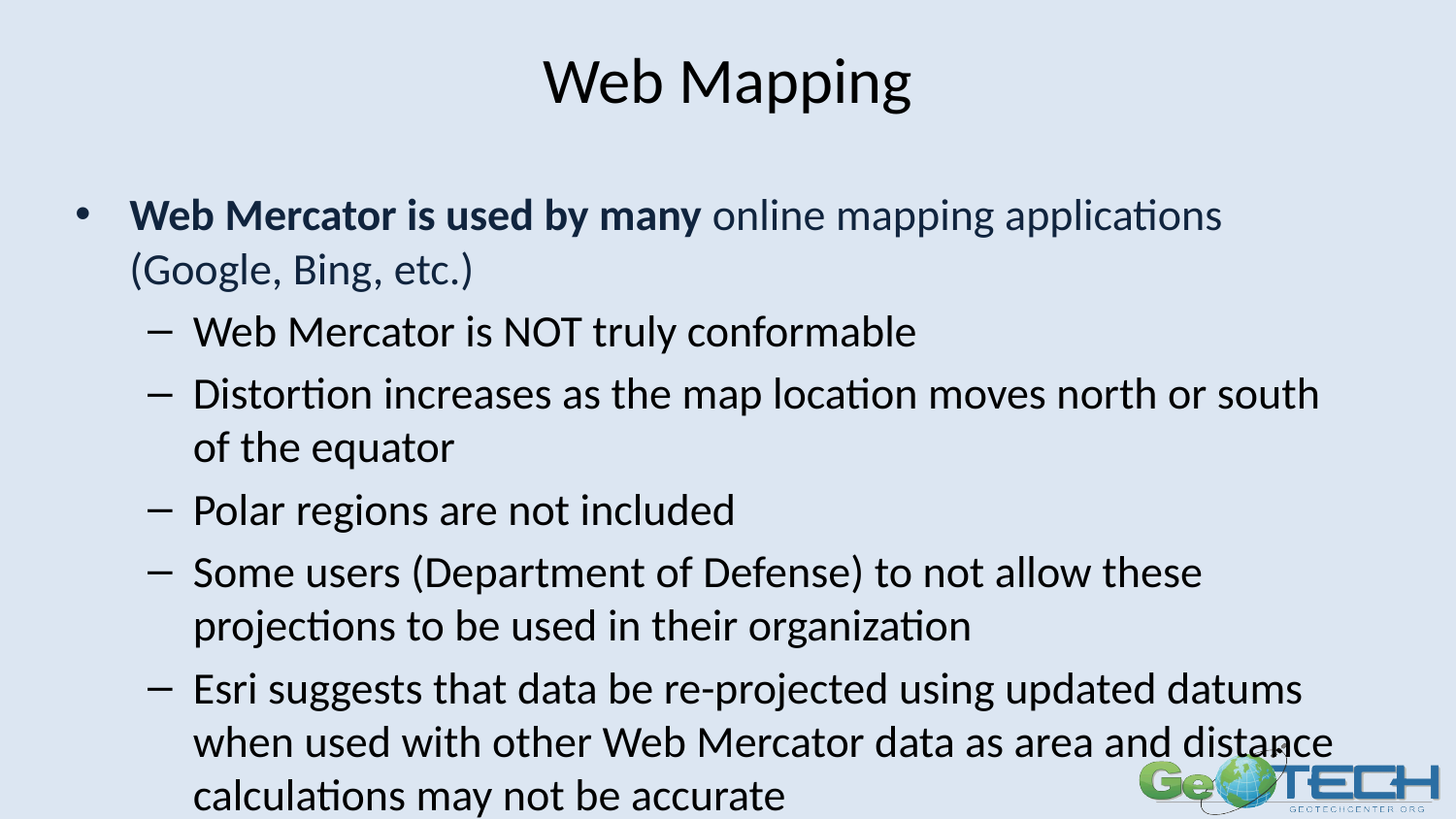

# Web Mapping
Web Mercator is used by many online mapping applications (Google, Bing, etc.)
Web Mercator is NOT truly conformable
Distortion increases as the map location moves north or south of the equator
Polar regions are not included
Some users (Department of Defense) to not allow these projections to be used in their organization
Esri suggests that data be re-projected using updated datums when used with other Web Mercator data as area and distance calculations may not be accurate